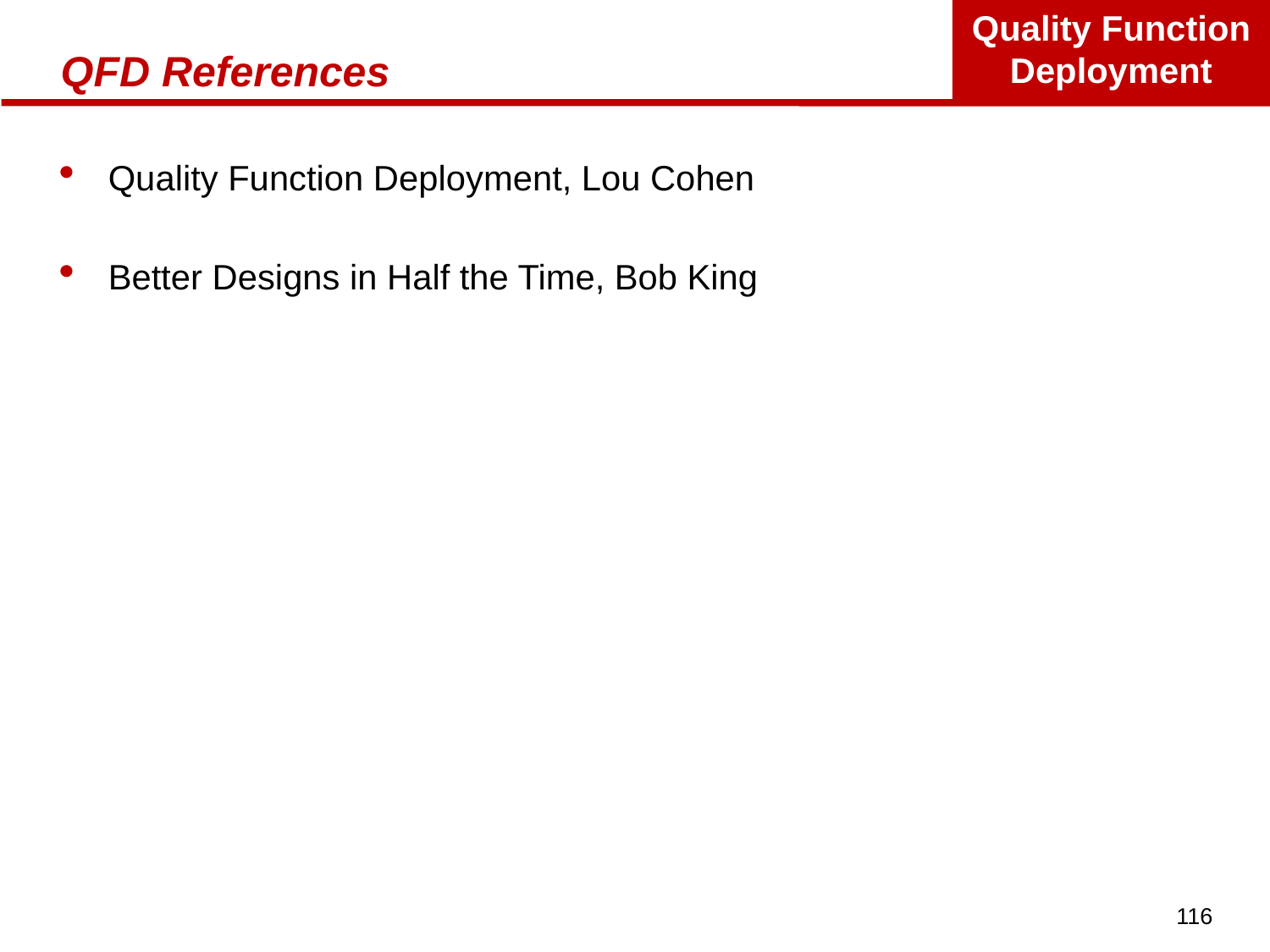

# QFD References
Quality Function Deployment, Lou Cohen

Better Designs in Half the Time, Bob King